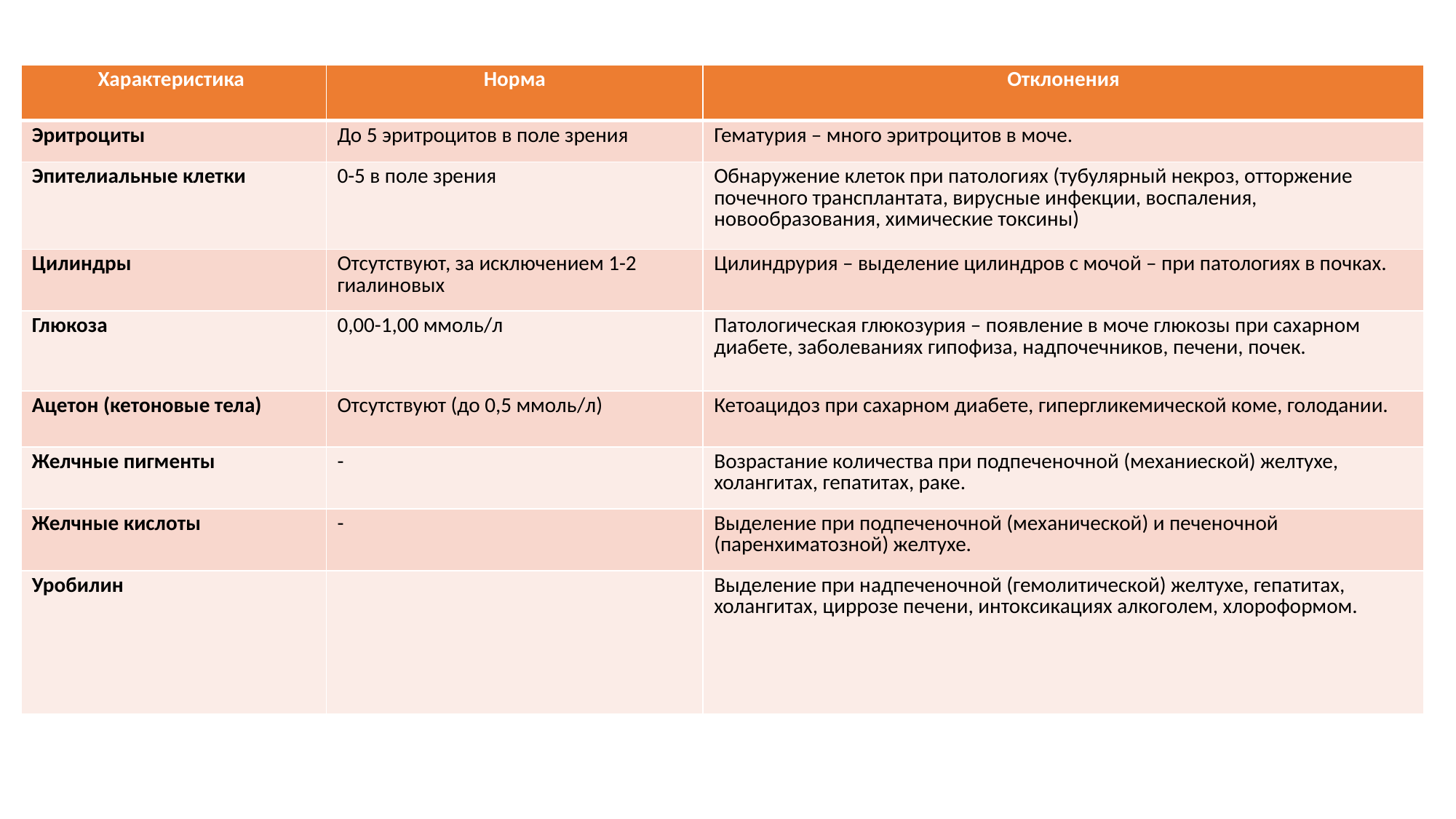

| Характеристика | Норма | Отклонения |
| --- | --- | --- |
| Эритроциты | До 5 эритроцитов в поле зрения | Гематурия – много эритроцитов в моче. |
| Эпителиальные клетки | 0-5 в поле зрения | Обнаружение клеток при патологиях (тубулярный некроз, отторжение почечного трансплантата, вирусные инфекции, воспаления, новообразования, химические токсины) |
| Цилиндры | Отсутствуют, за исключением 1-2 гиалиновых | Цилиндрурия – выделение цилиндров с мочой – при патологиях в почках. |
| Глюкоза | 0,00-1,00 ммоль/л | Патологическая глюкозурия – появление в моче глюкозы при сахарном диабете, заболеваниях гипофиза, надпочечников, печени, почек. |
| Ацетон (кетоновые тела) | Отсутствуют (до 0,5 ммоль/л) | Кетоацидоз при сахарном диабете, гипергликемической коме, голодании. |
| Желчные пигменты | - | Возрастание количества при подпеченочной (механиеской) желтухе, холангитах, гепатитах, раке. |
| Желчные кислоты | - | Выделение при подпеченочной (механической) и печеночной (паренхиматозной) желтухе. |
| Уробилин |  | Выделение при надпеченочной (гемолитической) желтухе, гепатитах, холангитах, циррозе печени, интоксикациях алкоголем, хлороформом. |